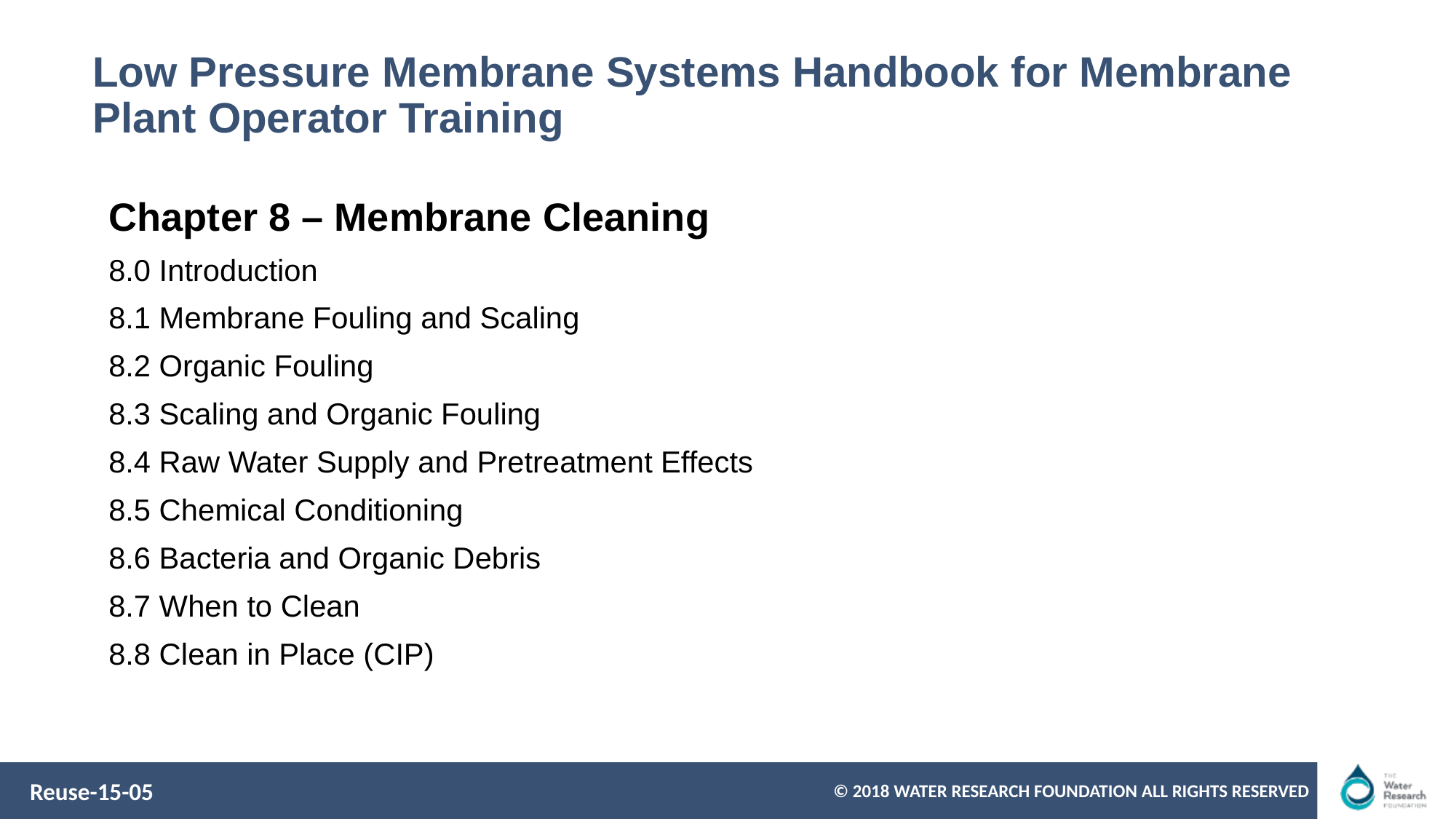

# Low Pressure Membrane Systems Handbook for Membrane Plant Operator Training
Chapter 8 – Membrane Cleaning
8.0 Introduction
8.1 Membrane Fouling and Scaling
8.2 Organic Fouling
8.3 Scaling and Organic Fouling
8.4 Raw Water Supply and Pretreatment Effects
8.5 Chemical Conditioning
8.6 Bacteria and Organic Debris
8.7 When to Clean
8.8 Clean in Place (CIP)